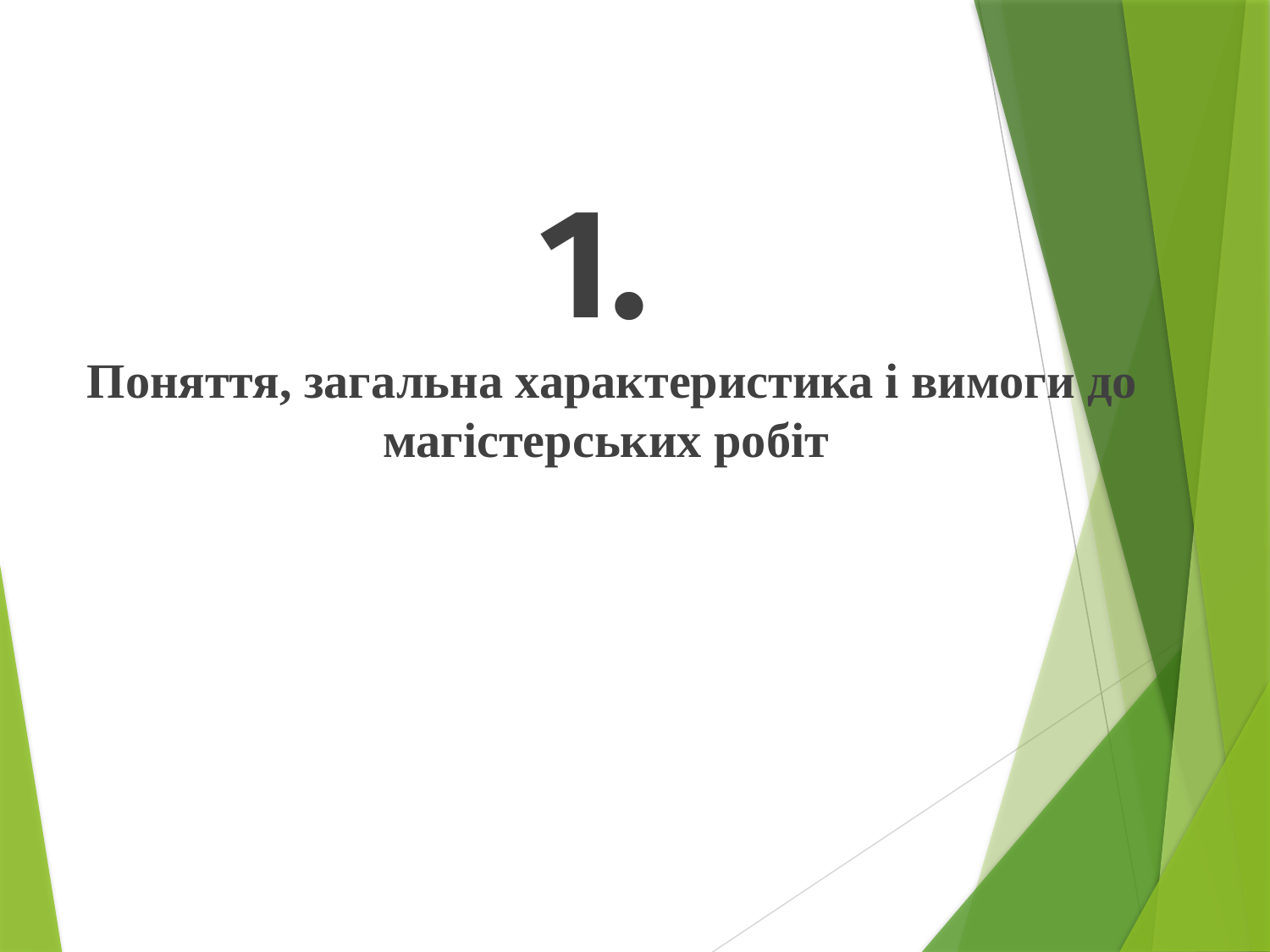

# 1. Поняття, загальна характеристика і вимоги до магістерських робіт